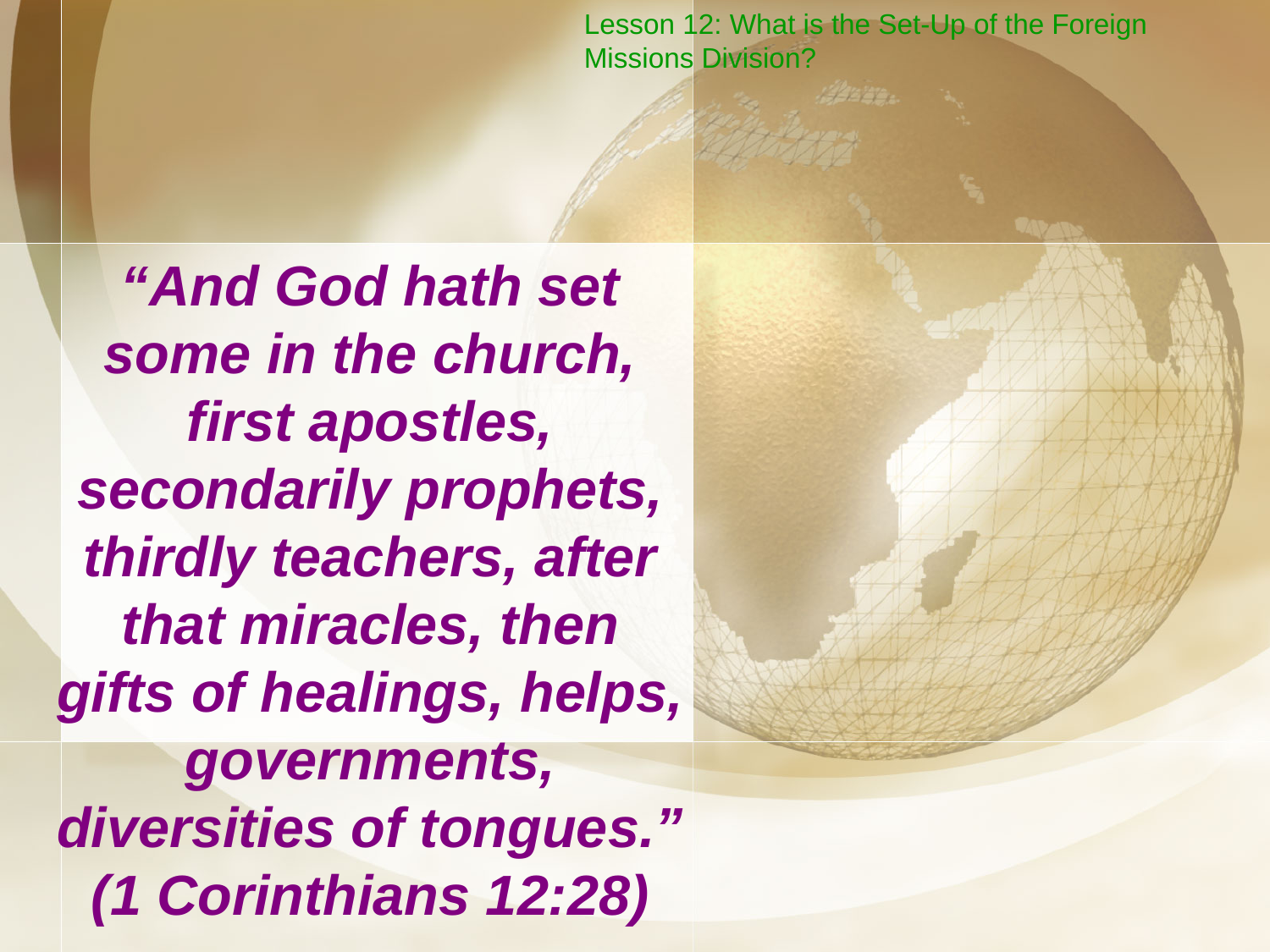

Lesson 12: What is the Set-Up of the Foreign Missions Division?
“And God hath set some in the church, first apostles, secondarily prophets, thirdly teachers, after that miracles, then gifts of healings, helps, governments, diversities of tongues.” (1 Corinthians 12:28)